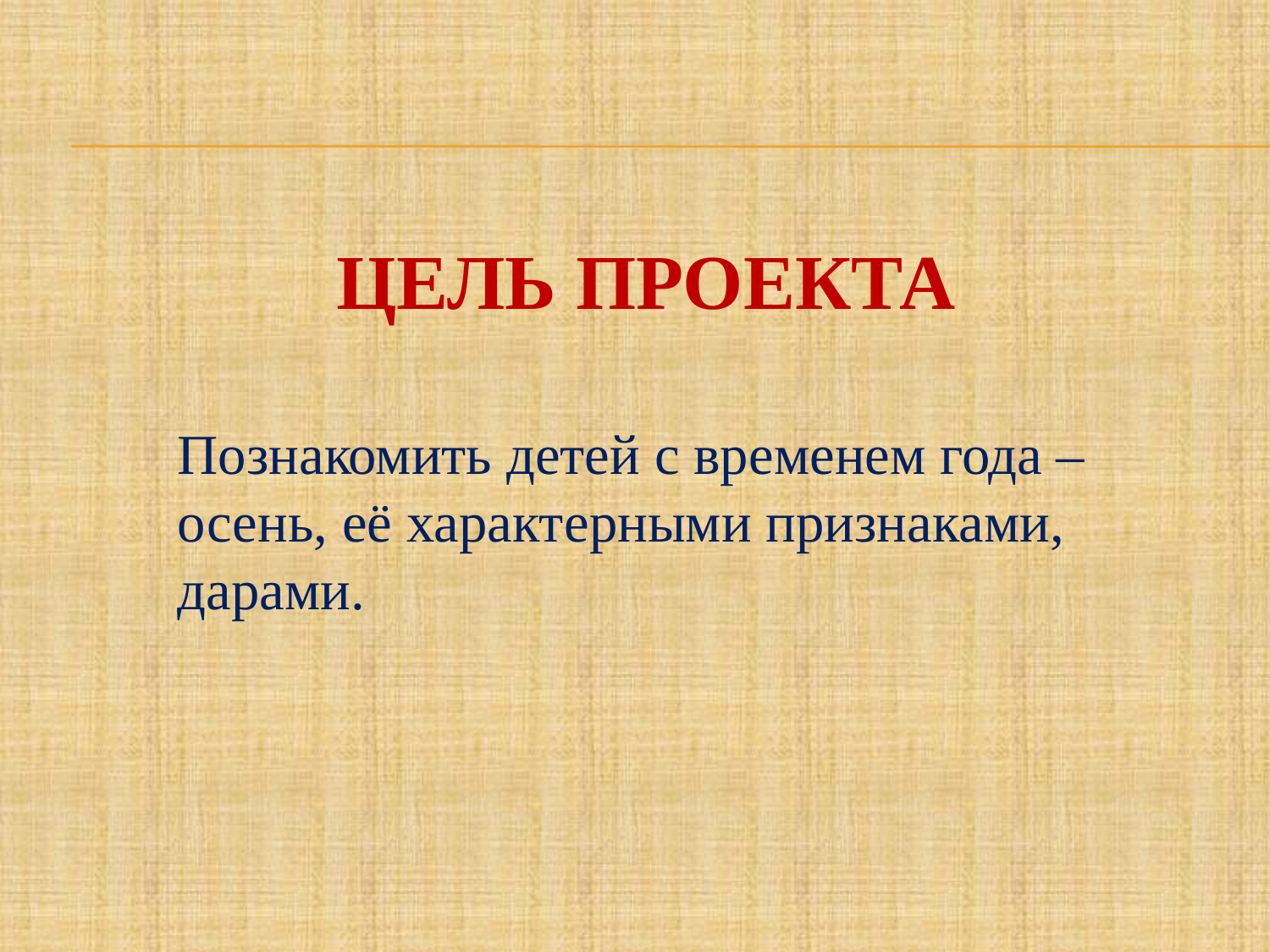

# Цель проекта Познакомить детей с временем года – осень, её характерными признаками, дарами.